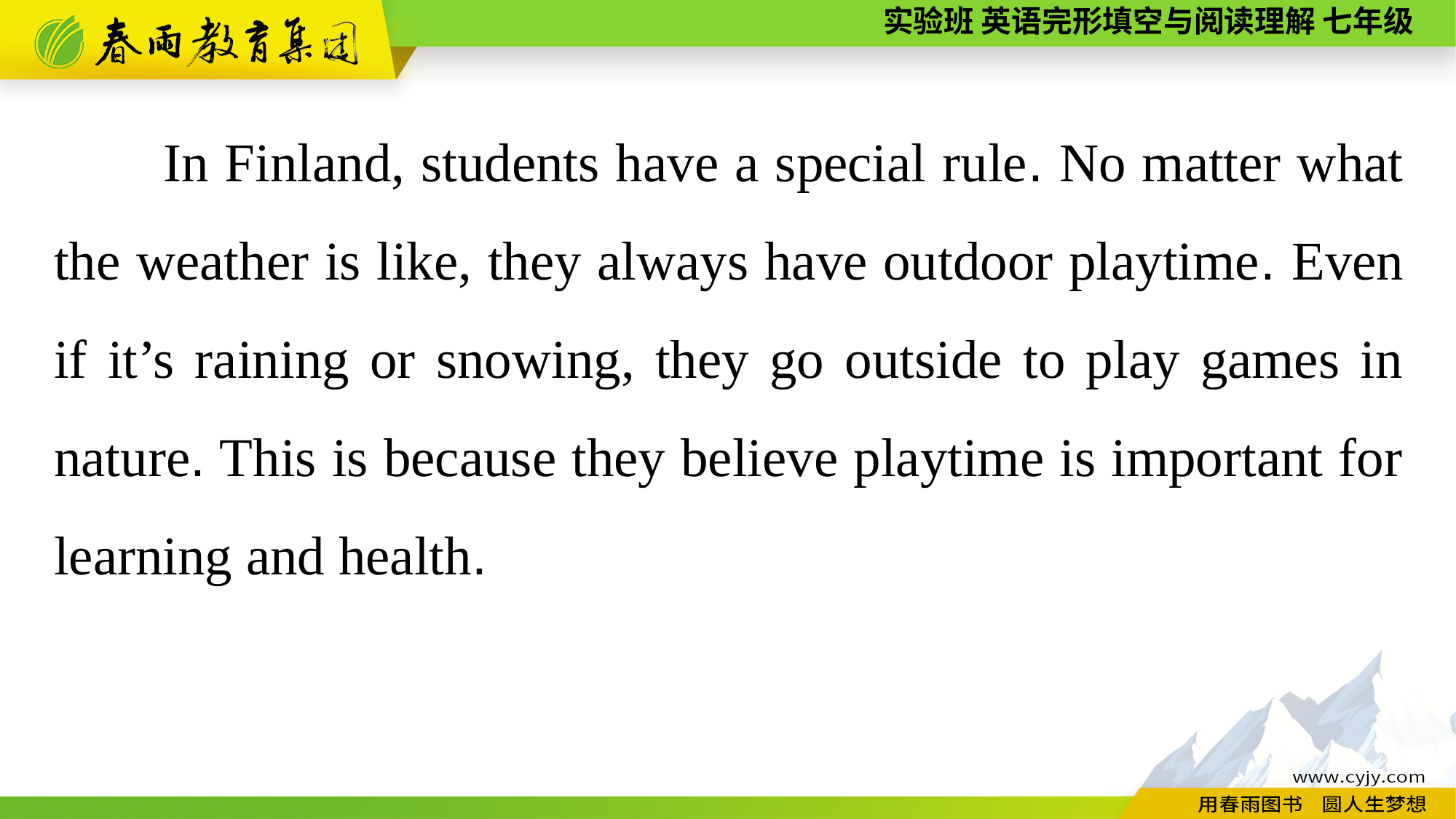

In Finland, students have a special rule. No matter what the weather is like, they always have outdoor playtime. Even if it’s raining or snowing, they go outside to play games in nature. This is because they believe playtime is important for learning and health.